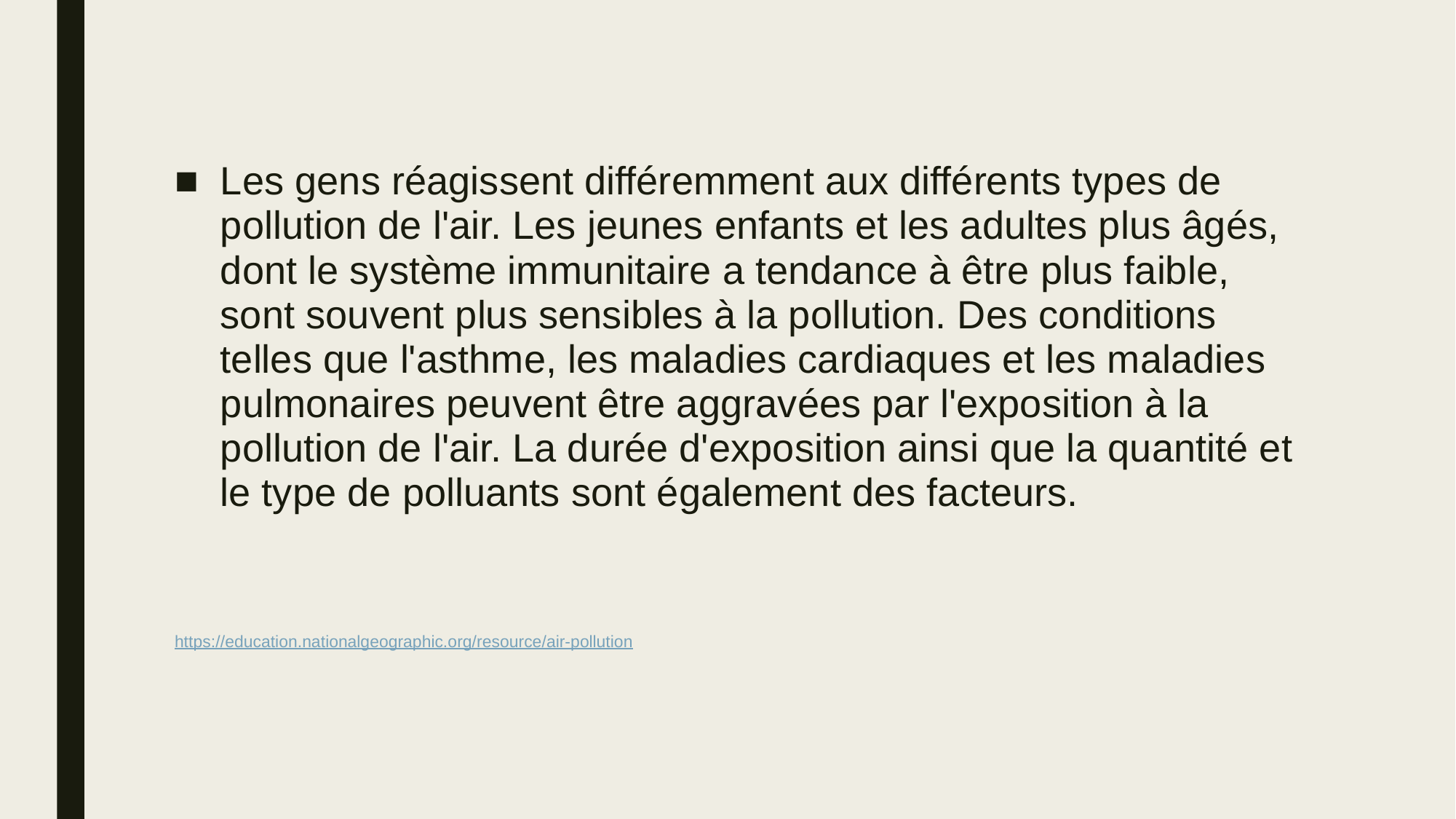

Les gens réagissent différemment aux différents types de pollution de l'air. Les jeunes enfants et les adultes plus âgés, dont le système immunitaire a tendance à être plus faible, sont souvent plus sensibles à la pollution. Des conditions telles que l'asthme, les maladies cardiaques et les maladies pulmonaires peuvent être aggravées par l'exposition à la pollution de l'air. La durée d'exposition ainsi que la quantité et le type de polluants sont également des facteurs.
https://education.nationalgeographic.org/resource/air-pollution